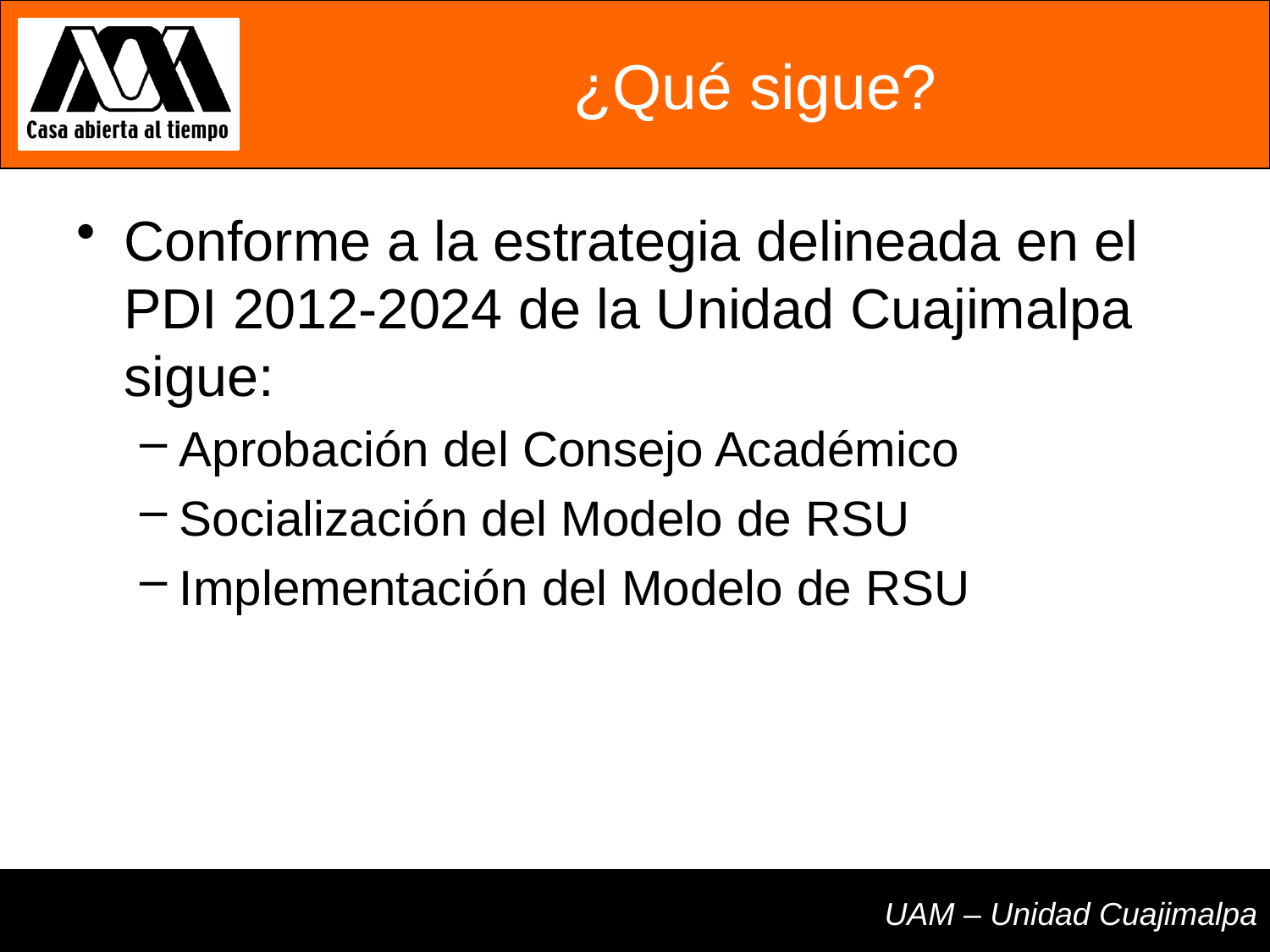

# ¿Qué sigue?
Conforme a la estrategia delineada en el PDI 2012-2024 de la Unidad Cuajimalpa sigue:
Aprobación del Consejo Académico
Socialización del Modelo de RSU
Implementación del Modelo de RSU